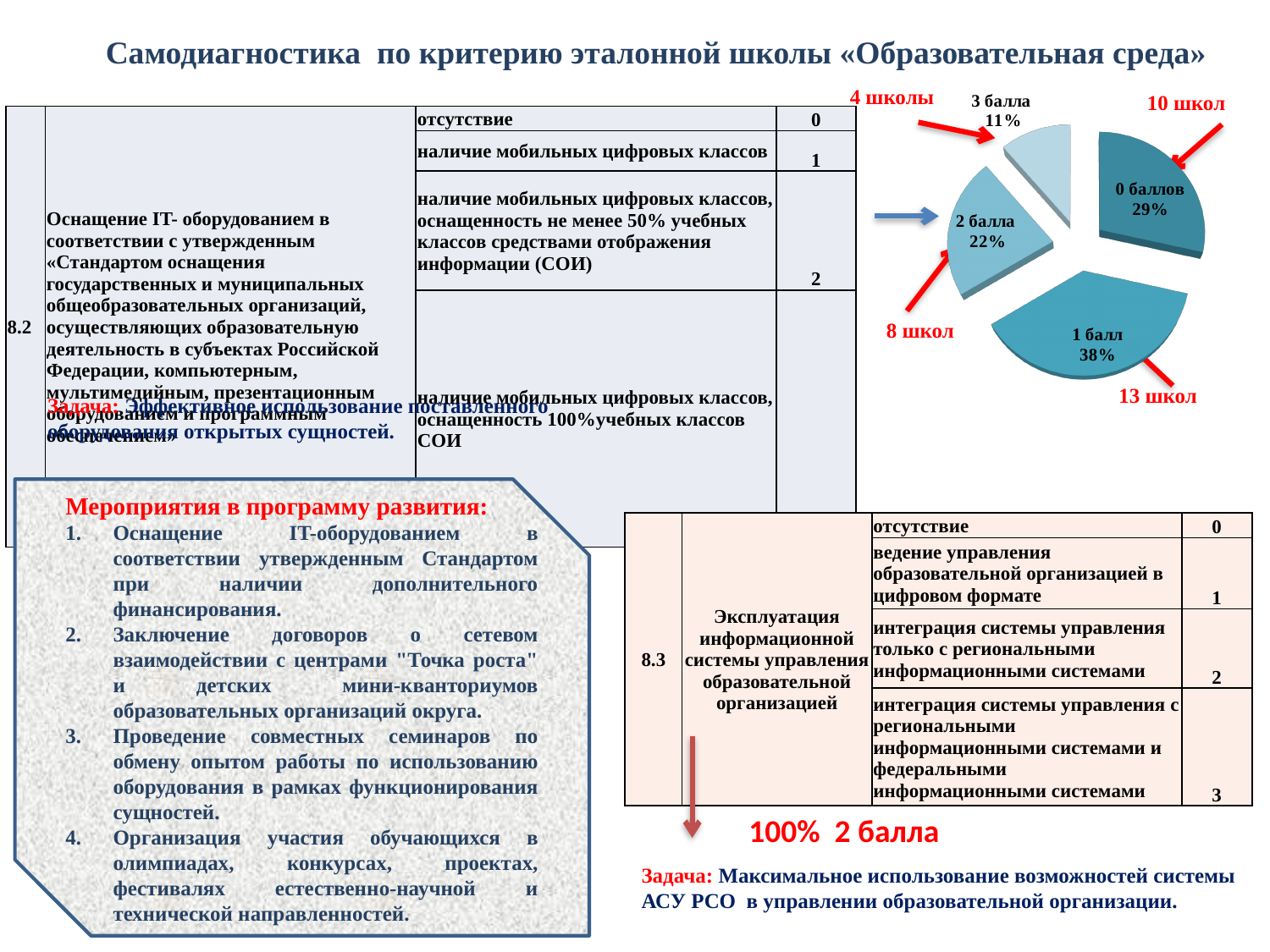

Самодиагностика  по критерию эталонной школы «Образовательная среда»
4 школы

[unsupported chart]

10 школ
| 8.2 | Оснащение IT- оборудованием в соответствии с утвержденным «Стандартом оснащения государственных и муниципальных общеобразовательных организаций, осуществляющих образовательную деятельность в субъектах Российской Федерации, компьютерным, мультимедийным, презентационным оборудованием и программным обеспечением» | отсутствие | 0 |
| --- | --- | --- | --- |
|  |  | наличие мобильных цифровых классов | 1 |
|  |  | наличие мобильных цифровых классов, оснащенность не менее 50% учебных классов средствами отображения информации (СОИ) | 2 |
|  |  | наличие мобильных цифровых классов, оснащенность 100%учебных классов СОИ | 3 |
8 школ
13 школ
Задача: Эффективное использование поставленного оборудования открытых сущностей.
Мероприятия в программу развития:
Оснащение IT-оборудованием в соответствии утвержденным Стандартом при наличии дополнительного финансирования.
Заключение договоров о сетевом взаимодействии с центрами "Точка роста" и детских мини-кванториумов образовательных организаций округа.
Проведение совместных семинаров по обмену опытом работы по использованию оборудования в рамках функционирования сущностей.
Организация участия обучающихся в олимпиадах, конкурсах, проектах, фестивалях естественно-научной и технической направленностей.
| 8.3 | Эксплуатация информационной системы управления образовательной организацией | отсутствие | 0 |
| --- | --- | --- | --- |
|  |  | ведение управления образовательной организацией в цифровом формате | 1 |
|  |  | интеграция системы управления только с региональными информационными системами | 2 |
|  |  | интеграция системы управления с региональными информационными системами и федеральными информационными системами | 3 |
100%  2 балла
Задача: Максимальное использование возможностей системы АСУ РСО  в управлении образовательной организации.